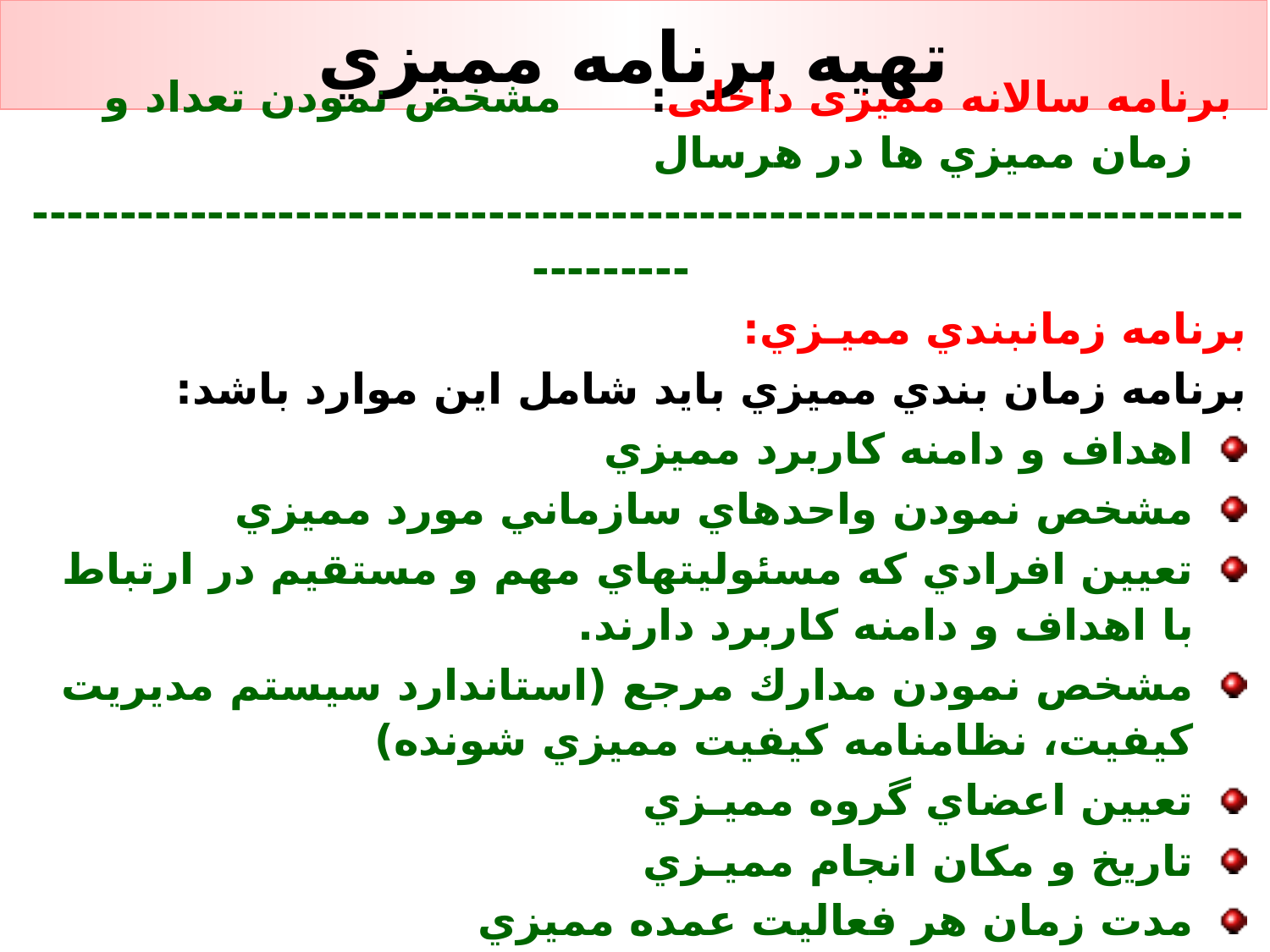

تهيه برنامه مميزي
 برنامه سالانه ممیزی داخلی:      مشخص نمودن تعداد و زمان مميزي ها در هرسال
------------------------------------------------------------------------------
برنامه زمان‍بندي مميـزي:
برنامه زمان بندي مميزي بايد شامل اين موارد باشد:
اهداف و دامنه كاربرد مميزي
مشخص نمودن واحدهاي سازماني مورد مميزي
تعيين افرادي كه مسئوليت‍هاي مهم و مستقيم در ارتباط با اهداف و دامنه كاربرد دارند.
مشخص نمودن مدارك مرجع (استاندارد سيستم مديريت كيفيت، نظامنامه كيفيت مميزي شونده)
تعيين اعضاي گروه مميـزي
تاريخ و مكان انجام مميـزي
مدت زمان هر فعاليت عمده مميزي